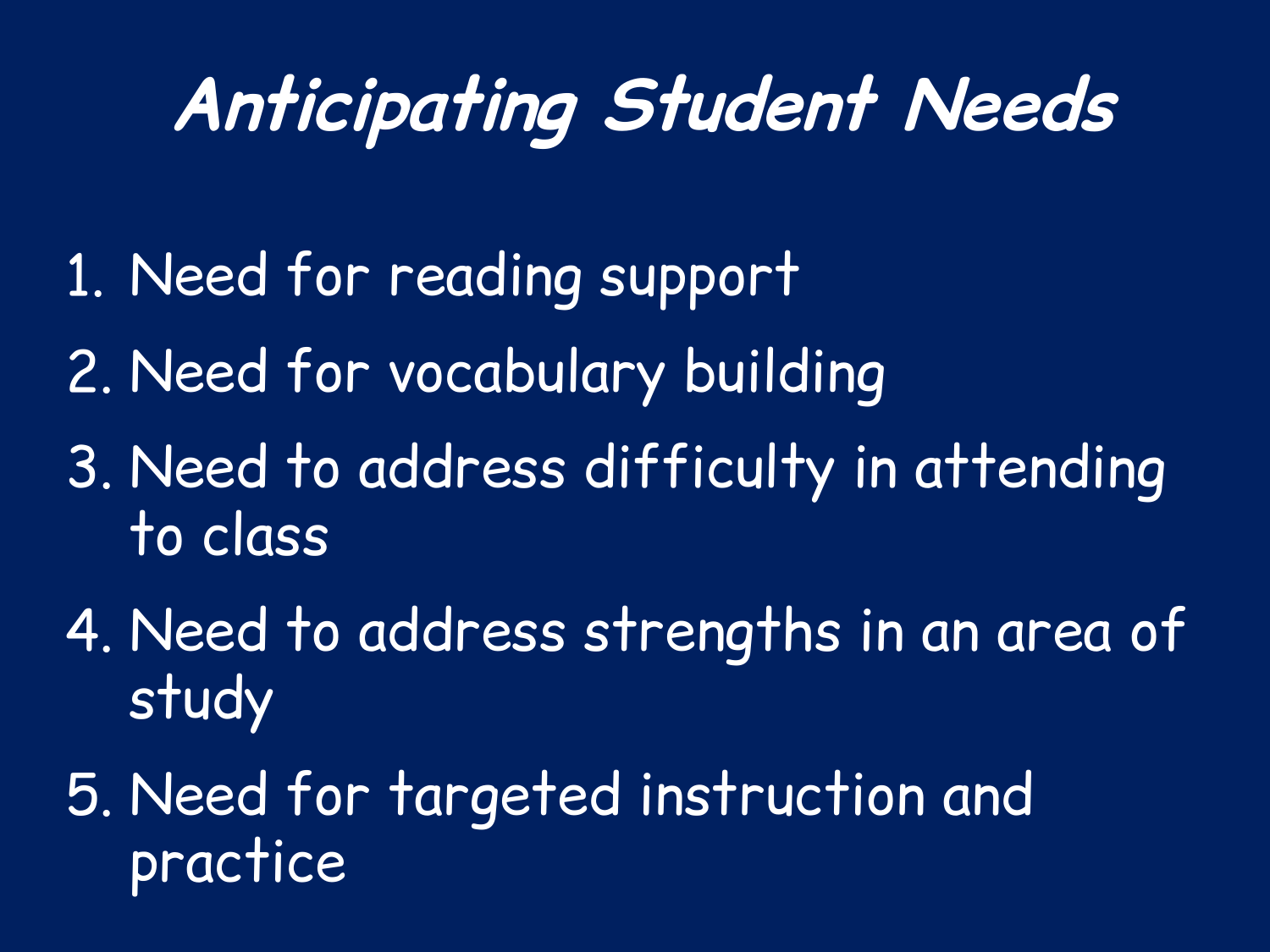

Anticipating Student Needs
Need for reading support
Need for vocabulary building
Need to address difficulty in attending to class
Need to address strengths in an area of study
Need for targeted instruction and practice